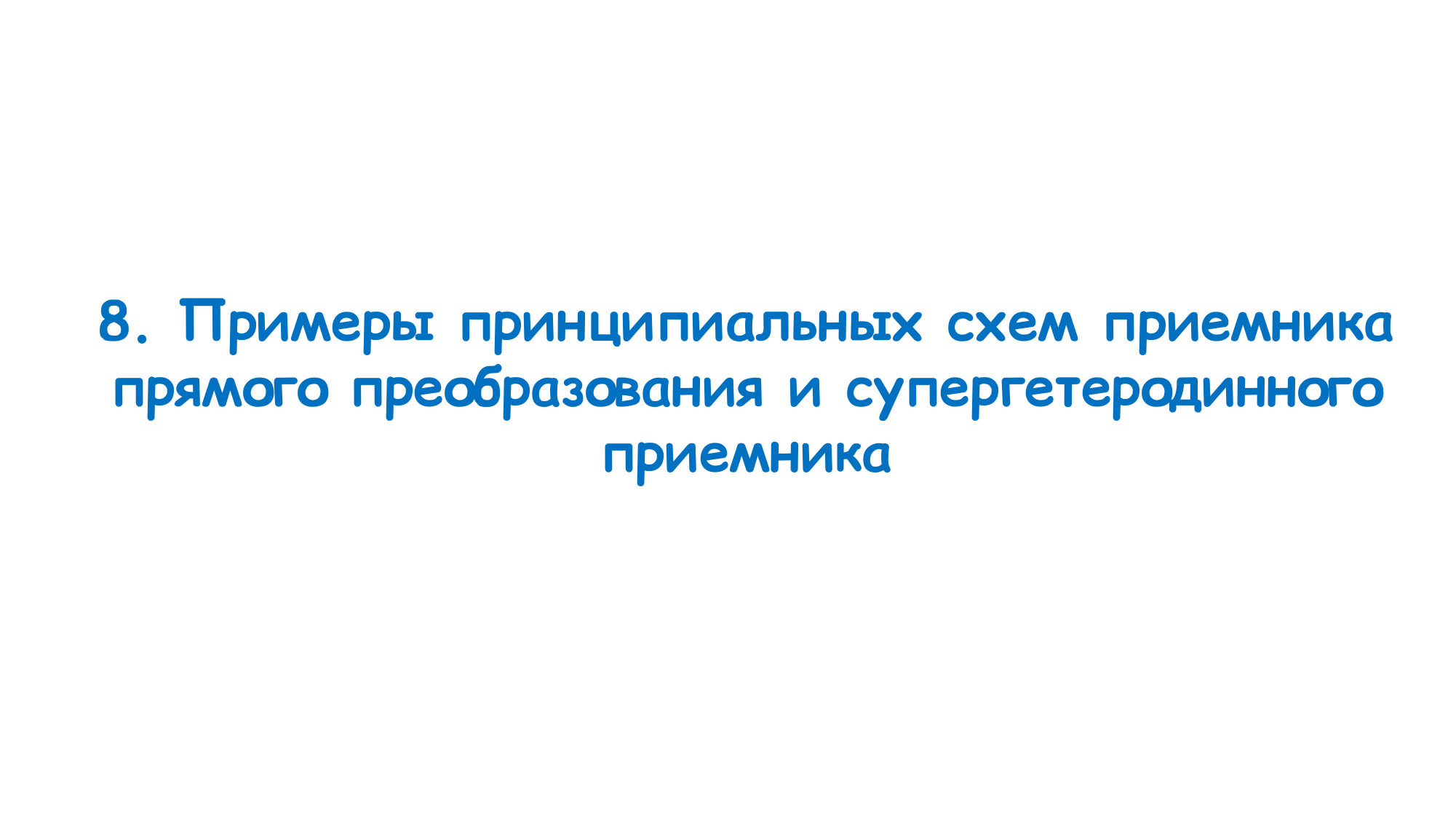

8. Примеры принципиальных схем приемника
 прямого преобразования и супергетеродинного
приемника